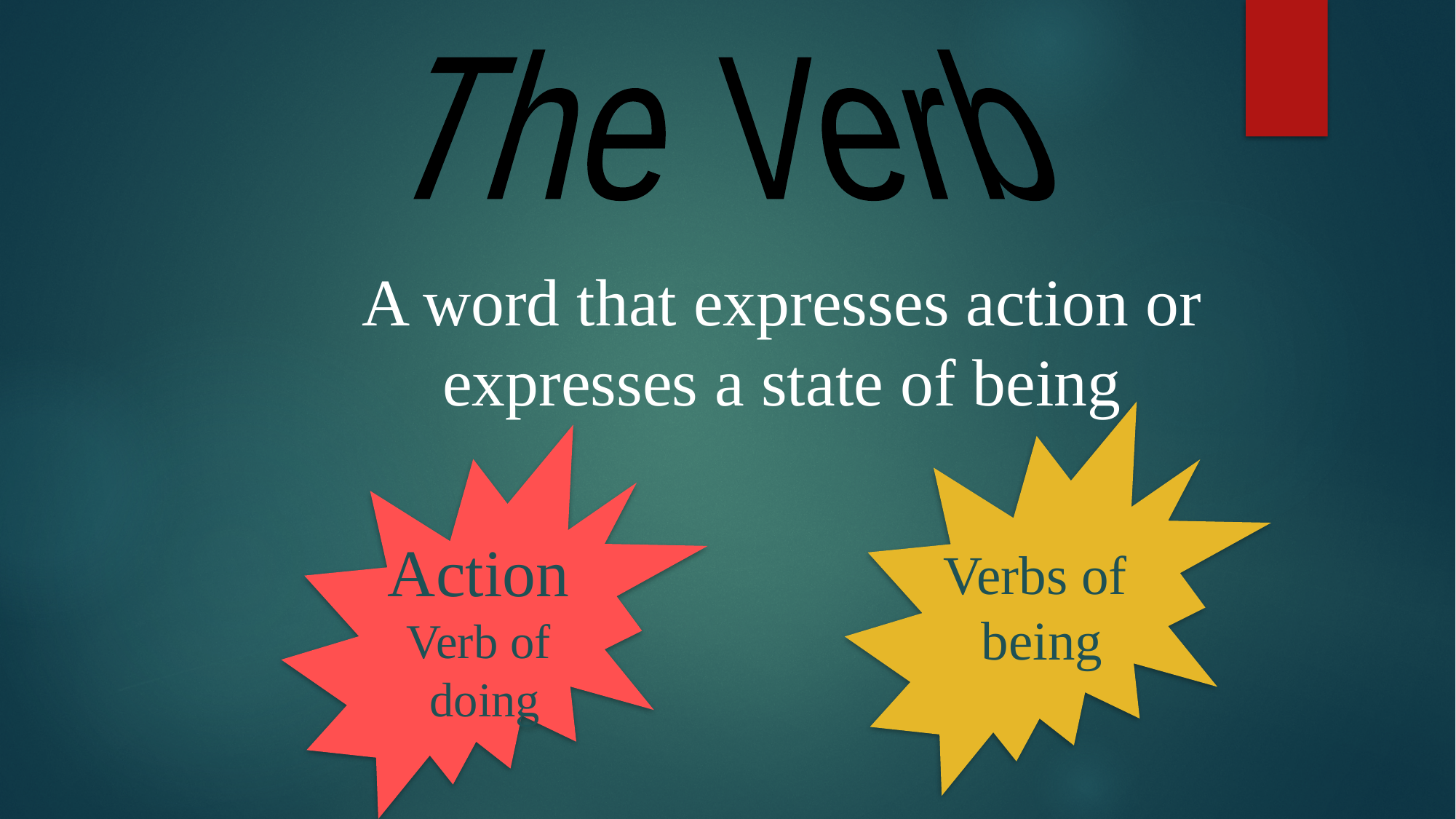

The Verb
A word that expresses action or expresses a state of being
Verbs of
being
Action
Verb of
 doing